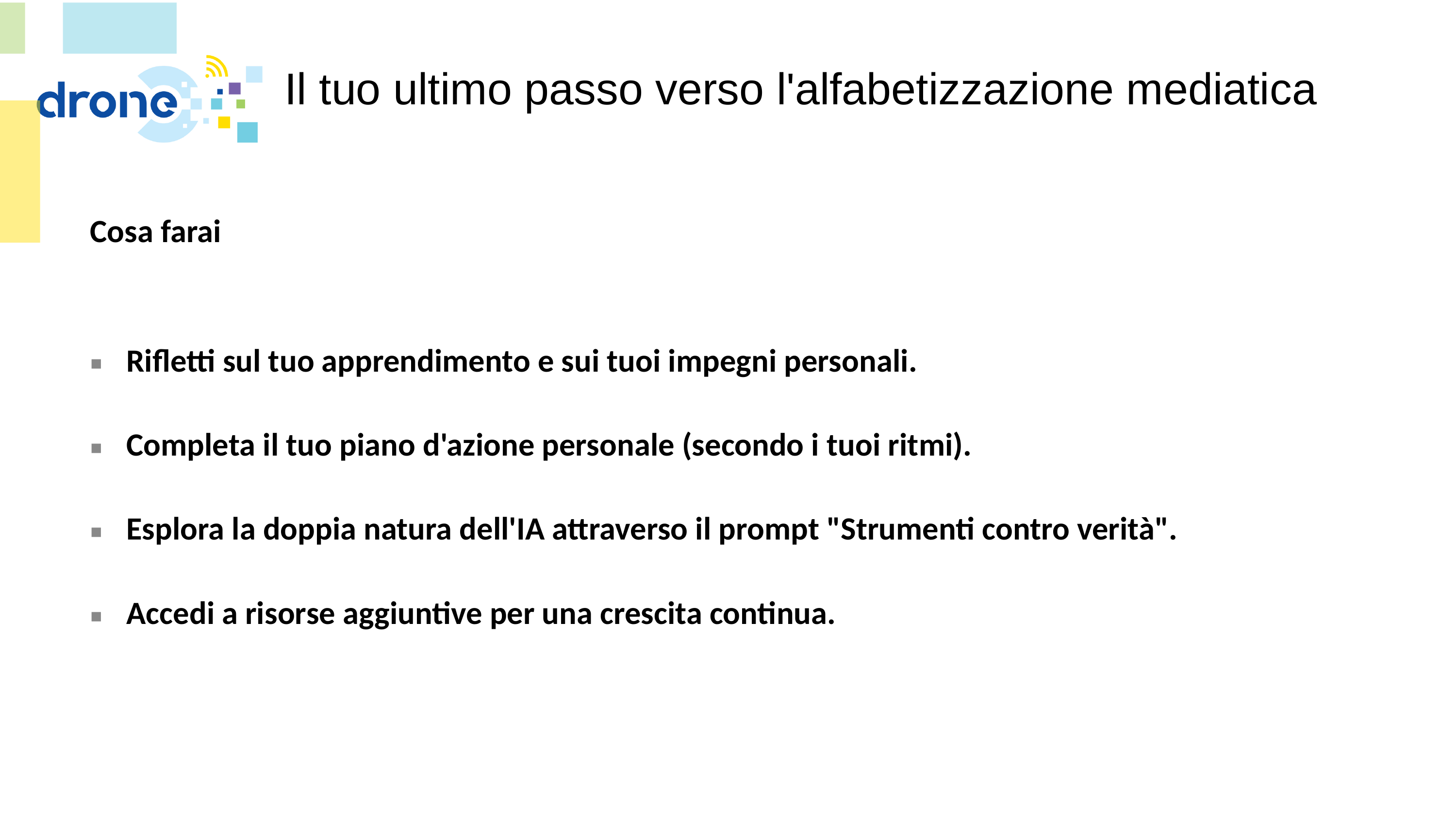

# Il tuo ultimo passo verso l'alfabetizzazione mediatica

Cosa farai

Rifletti sul tuo apprendimento e sui tuoi impegni personali.
Completa il tuo piano d'azione personale (secondo i tuoi ritmi).
Esplora la doppia natura dell'IA attraverso il prompt "Strumenti contro verità".
Accedi a risorse aggiuntive per una crescita continua.